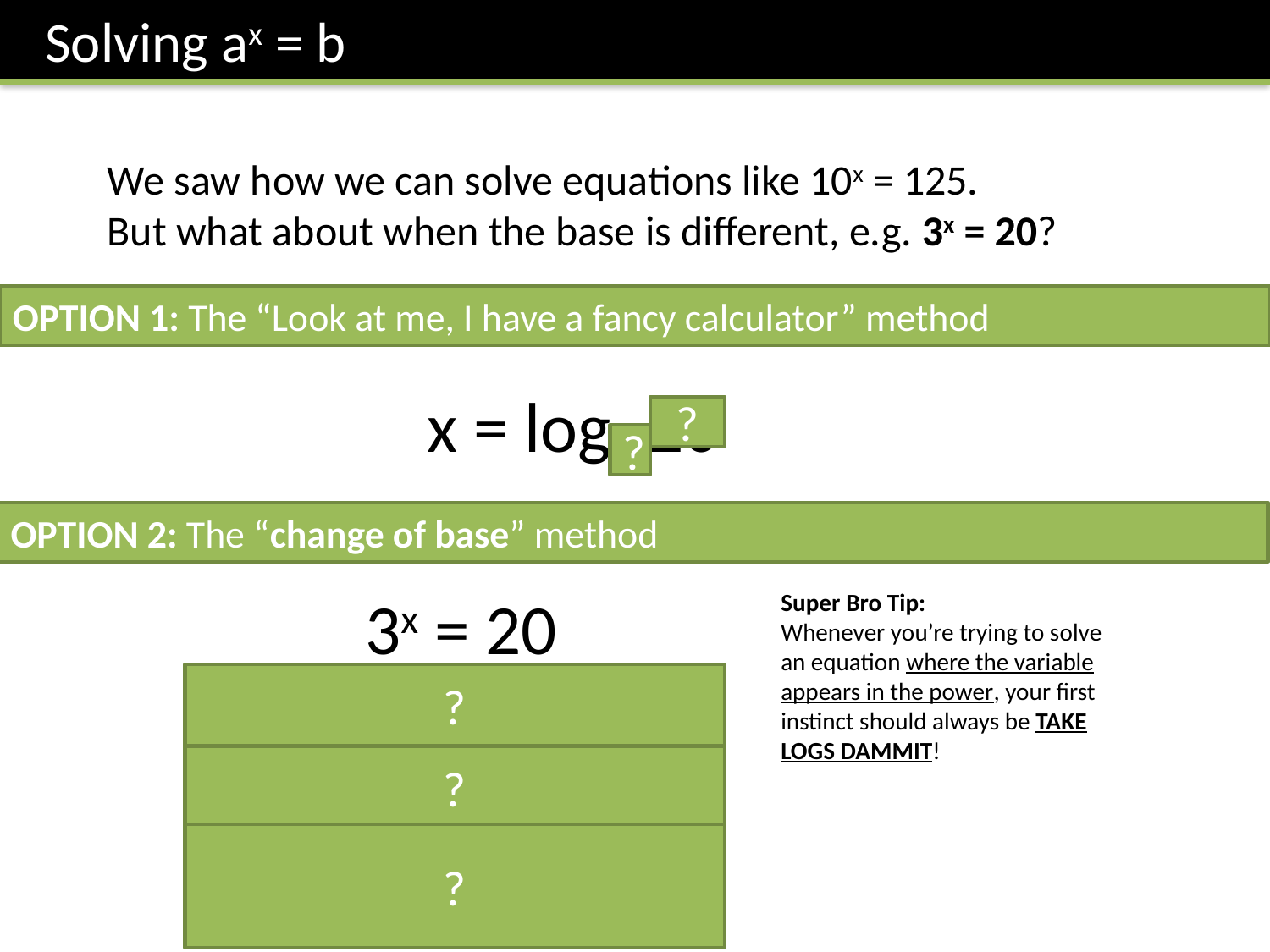

Solving ax = b
We saw how we can solve equations like 10x = 125.
But what about when the base is different, e.g. 3x = 20?
OPTION 1: The “Look at me, I have a fancy calculator” method
x = log3 20
?
?
OPTION 2: The “change of base” method
3x = 20
Super Bro Tip:
Whenever you’re trying to solve an equation where the variable appears in the power, your first instinct should always be TAKE LOGS DAMMIT!
log10 3x = log10 20
?
x log10 3 = log10 20
?
?
log10 20
log10 3
x =